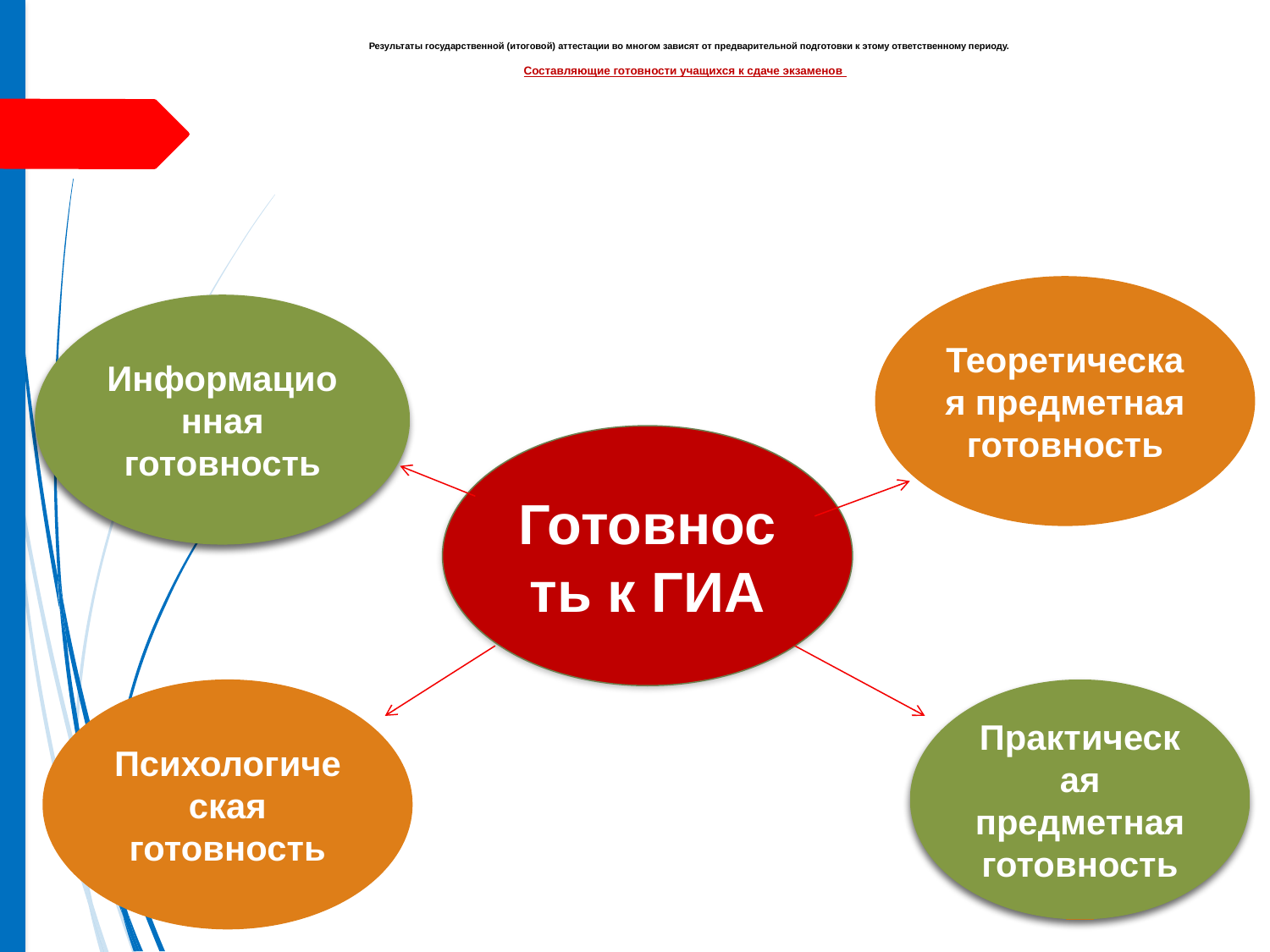

# Результаты государственной (итоговой) аттестации во многом зависят от предварительной подготовки к этому ответственному периоду. Составляющие готовности учащихся к сдаче экзаменов

Теоретическая предметная готовность
Информационная готовность
Готовность к ГИА
Психологическая готовность
Практическая предметная готовность